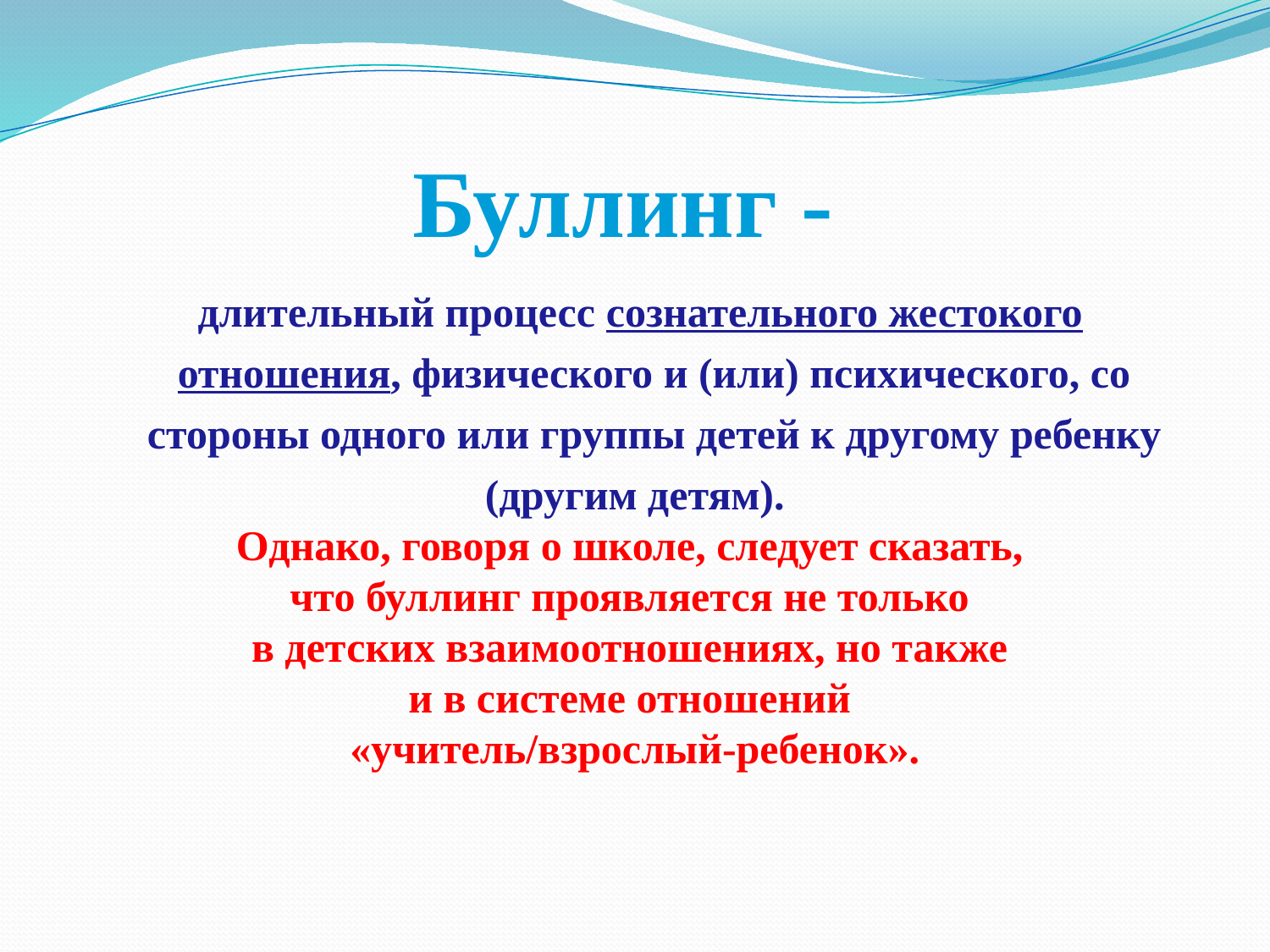

# Буллинг -
 длительный процесс сознательного жестокого отношения, физического и (или) психического, со стороны одного или группы детей к другому ребенку
 (другим детям).
Однако, говоря о школе, следует сказать,
что буллинг проявляется не только
в детских взаимоотношениях, но также
и в системе отношений
«учитель/взрослый-ребенок».